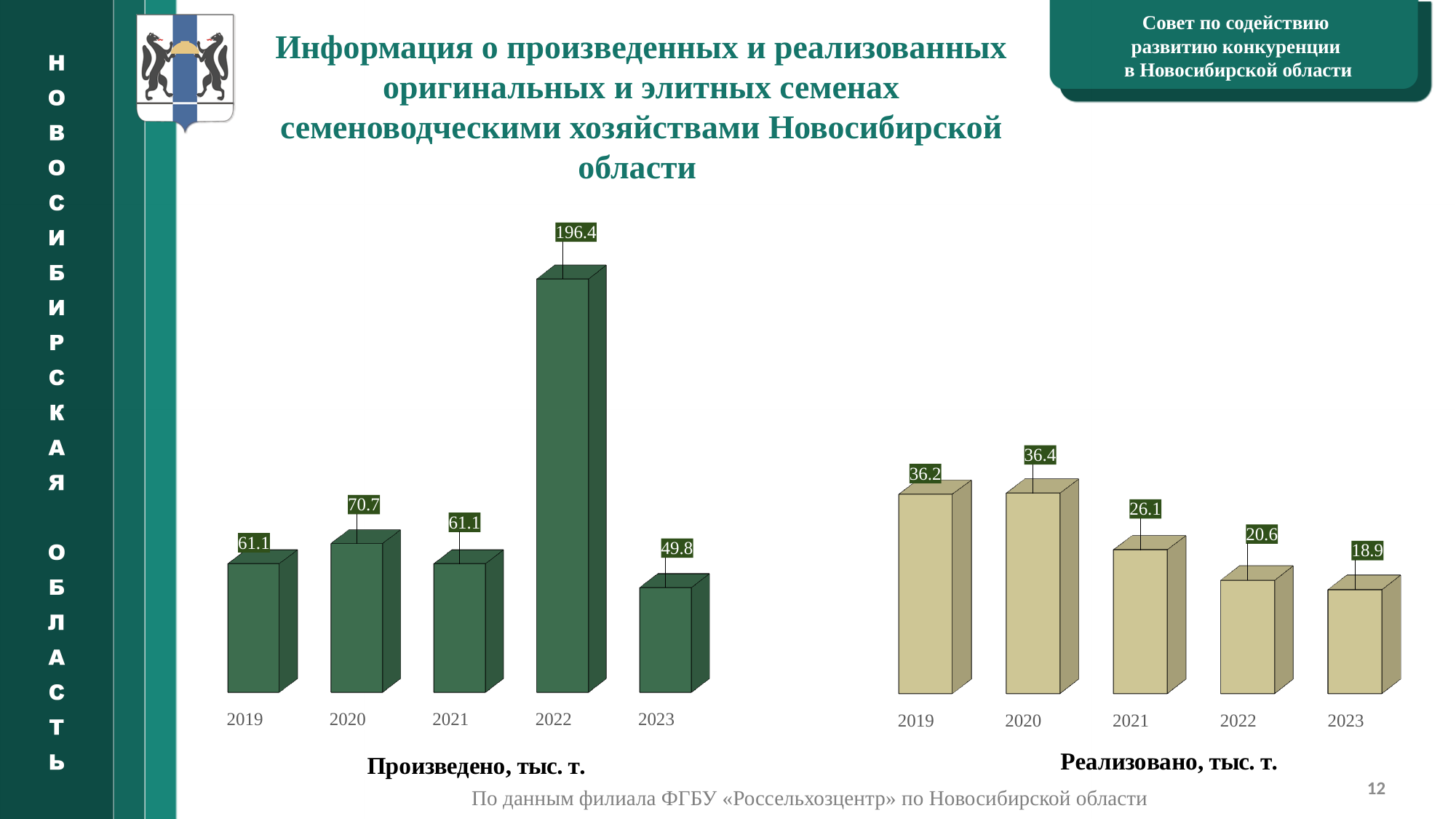

Информация о произведенных и реализованных оригинальных и элитных семенах семеноводческими хозяйствами Новосибирской области
Совет по содействию
развитию конкуренции
в Новосибирской области

[unsupported chart]

[unsupported chart]

12
По данным филиала ФГБУ «Россельхозцентр» по Новосибирской области